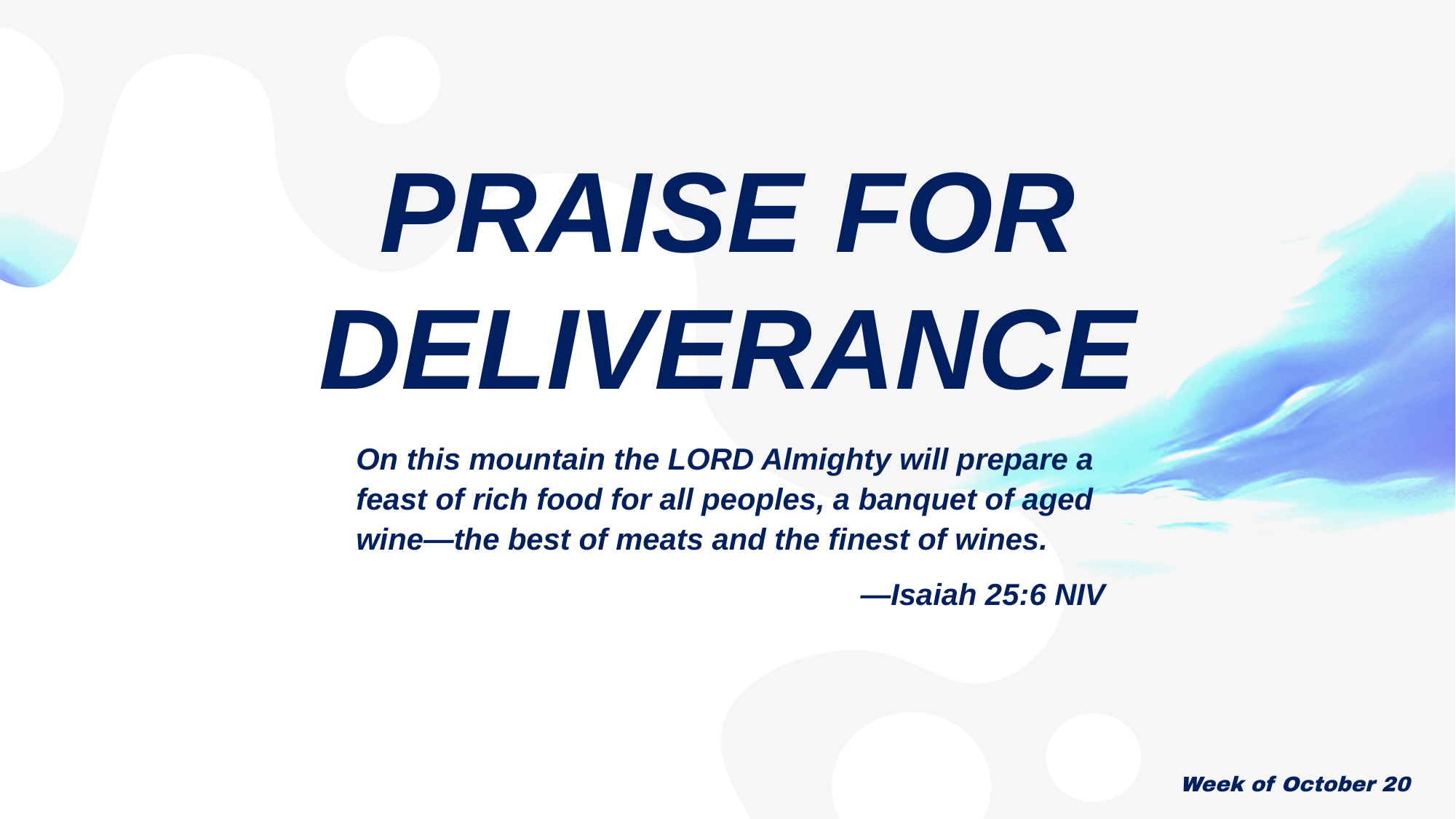

Praise for Deliverance
On this mountain the LORD Almighty will prepare a feast of rich food for all peoples, a banquet of aged wine—the best of meats and the finest of wines.
—Isaiah 25:6 NIV
Week of October 20